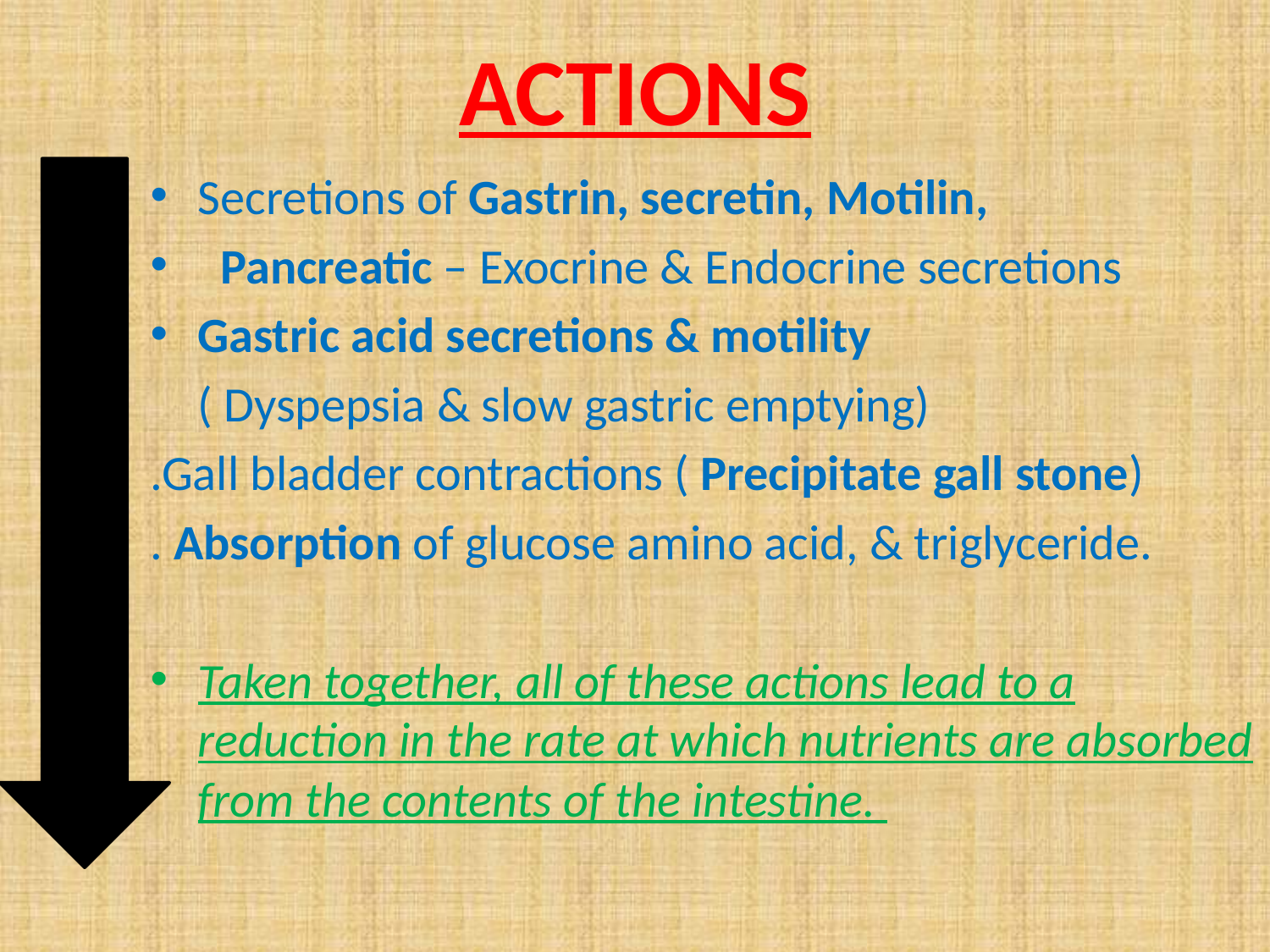

# ACTIONS

Secretions of Gastrin, secretin, Motilin,
  Pancreatic – Exocrine & Endocrine secretions
Gastric acid secretions & motility
	( Dyspepsia & slow gastric emptying)
.Gall bladder contractions ( Precipitate gall stone)
. Absorption of glucose amino acid, & triglyceride.

Taken together, all of these actions lead to a reduction in the rate at which nutrients are absorbed from the contents of the intestine.